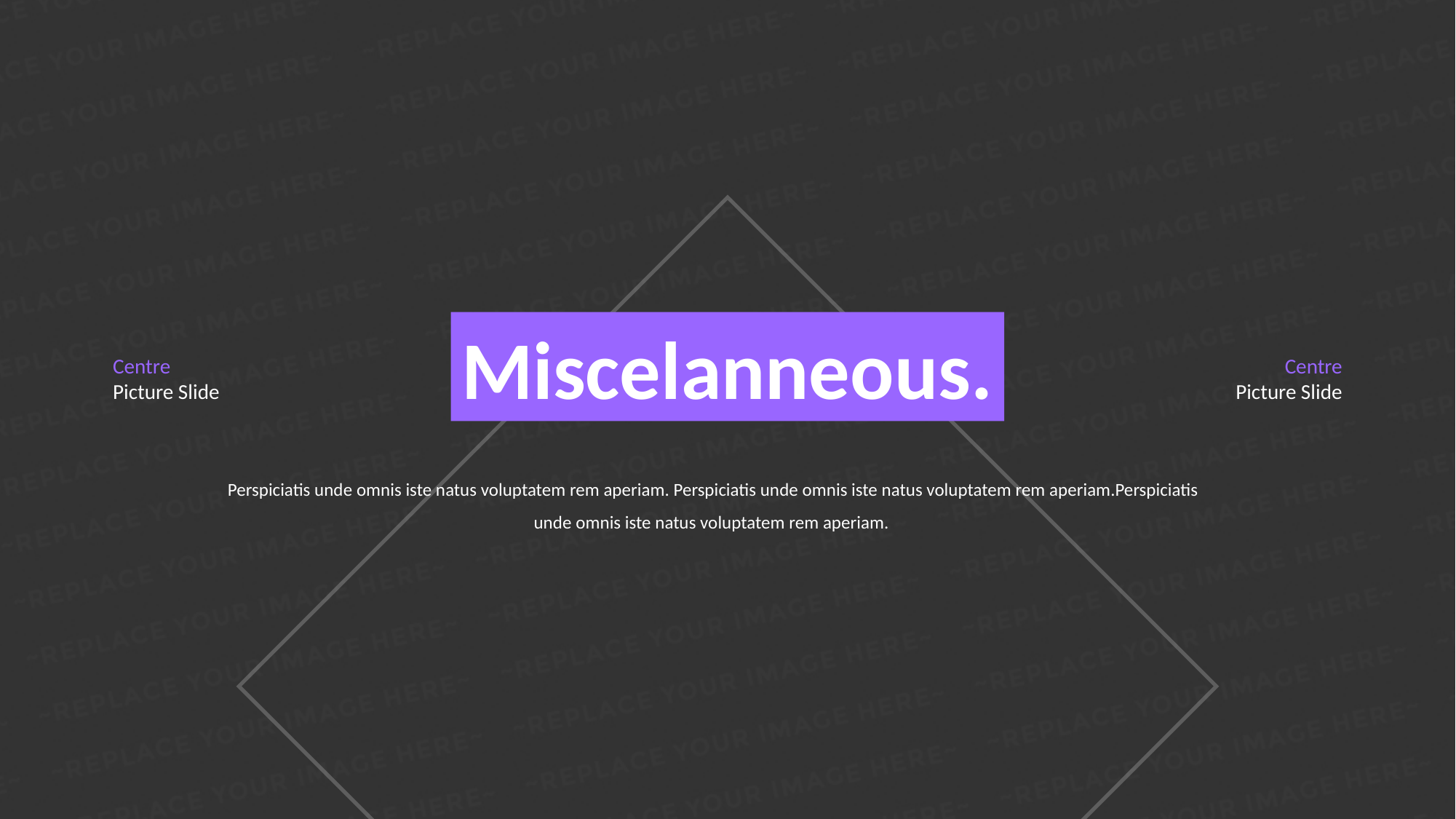

Miscelanneous.

Centre
Picture Slide
Centre
Picture Slide
Perspiciatis unde omnis iste natus voluptatem rem aperiam. Perspiciatis unde omnis iste natus voluptatem rem aperiam.Perspiciatis unde omnis iste natus voluptatem rem aperiam.